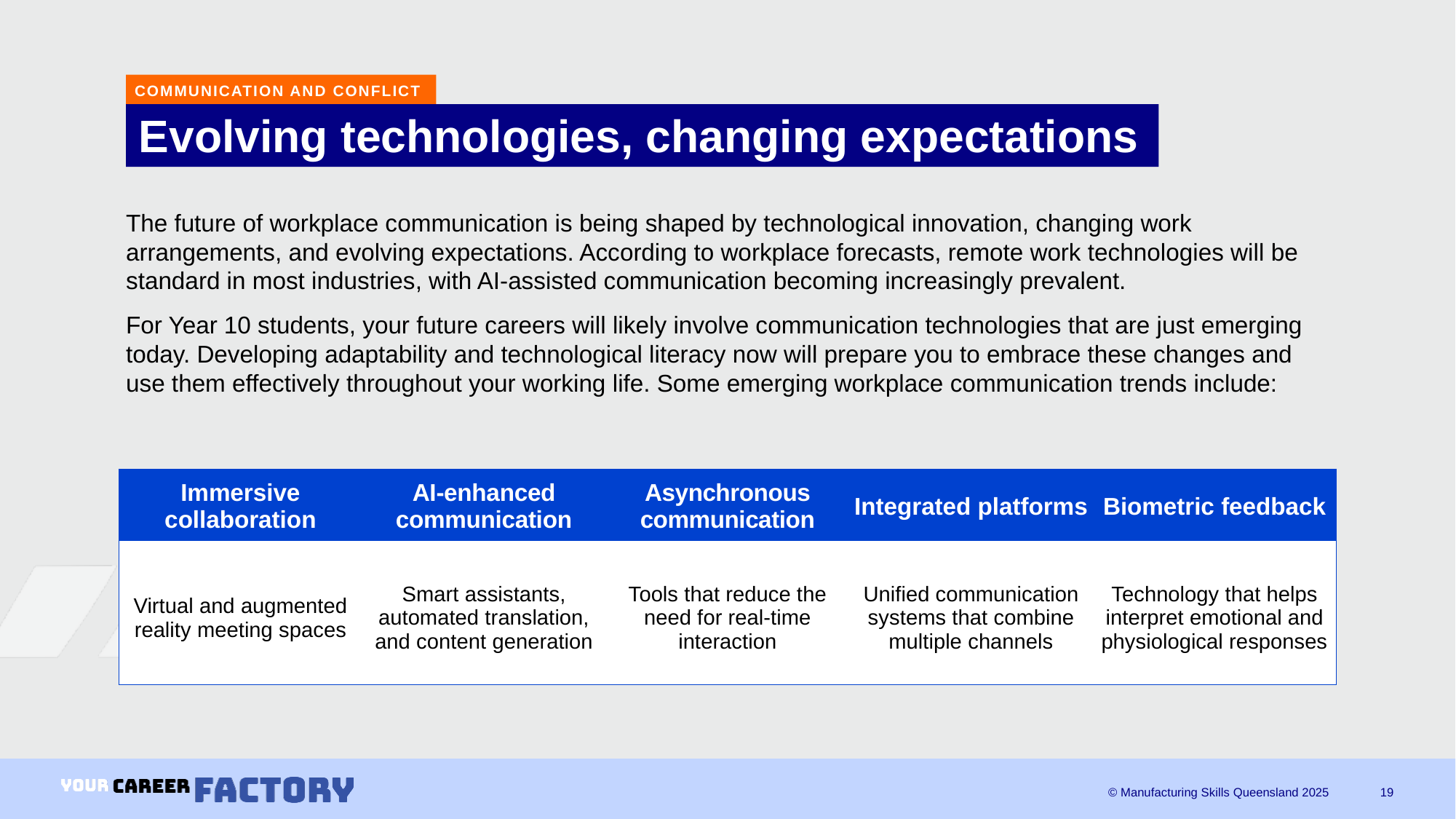

COMMUNICATION AND CONFLICT
# Evolving technologies, changing expectations
The future of workplace communication is being shaped by technological innovation, changing work arrangements, and evolving expectations. According to workplace forecasts, remote work technologies will be standard in most industries, with AI-assisted communication becoming increasingly prevalent.
For Year 10 students, your future careers will likely involve communication technologies that are just emerging today. Developing adaptability and technological literacy now will prepare you to embrace these changes and use them effectively throughout your working life. Some emerging workplace communication trends include:
| Immersive collaboration | AI-enhanced communication | Asynchronous communication | Integrated platforms | Biometric feedback |
| --- | --- | --- | --- | --- |
| Virtual and augmented reality meeting spaces | Smart assistants, automated translation, and content generation | Tools that reduce the need for real-time interaction | Unified communication systems that combine multiple channels | Technology that helps interpret emotional and physiological responses |